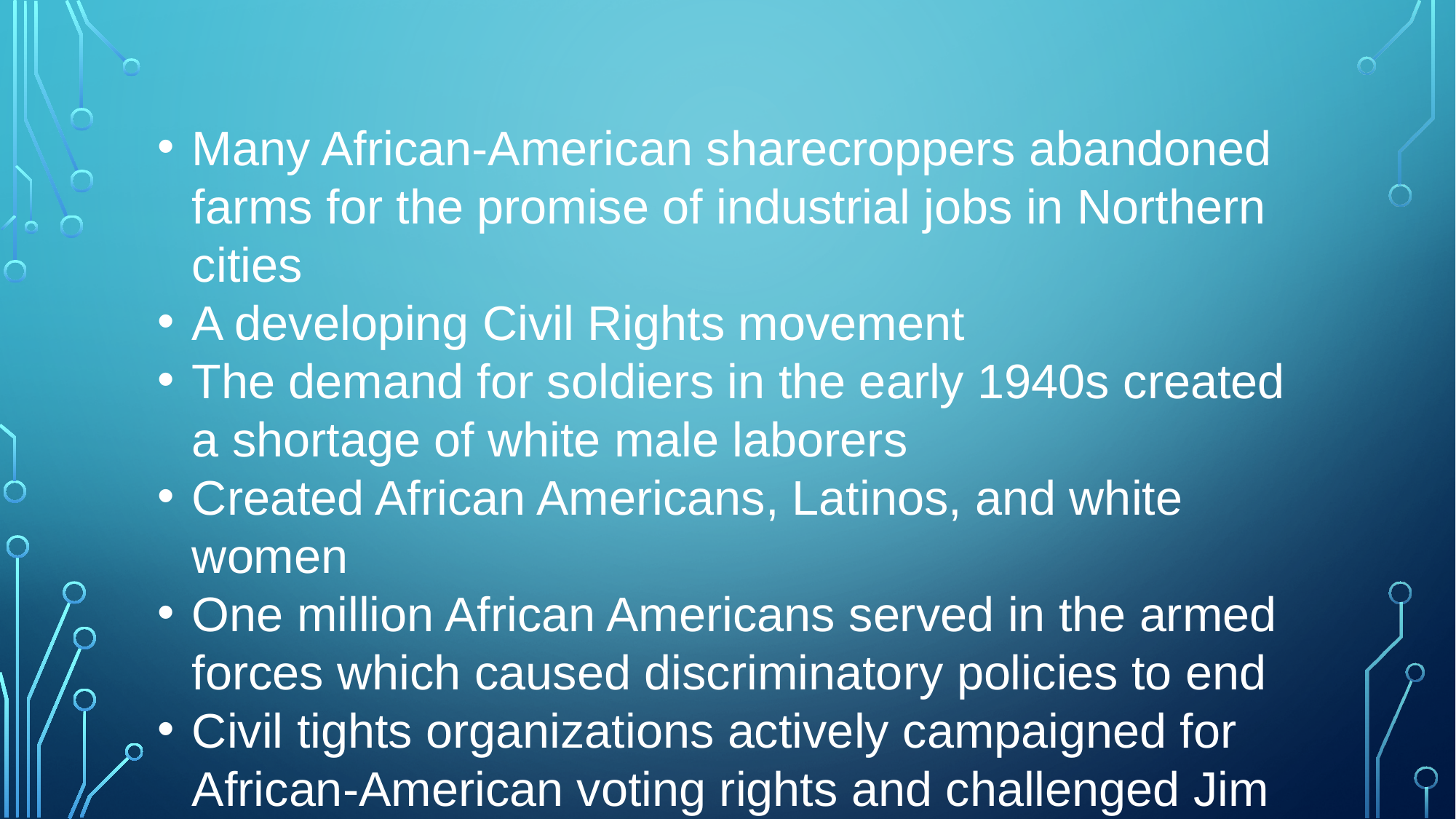

Many African-American sharecroppers abandoned farms for the promise of industrial jobs in Northern cities
A developing Civil Rights movement
The demand for soldiers in the early 1940s created a shortage of white male laborers
Created African Americans, Latinos, and white women
One million African Americans served in the armed forces which caused discriminatory policies to end
Civil tights organizations actively campaigned for African-American voting rights and challenged Jim Crow laws